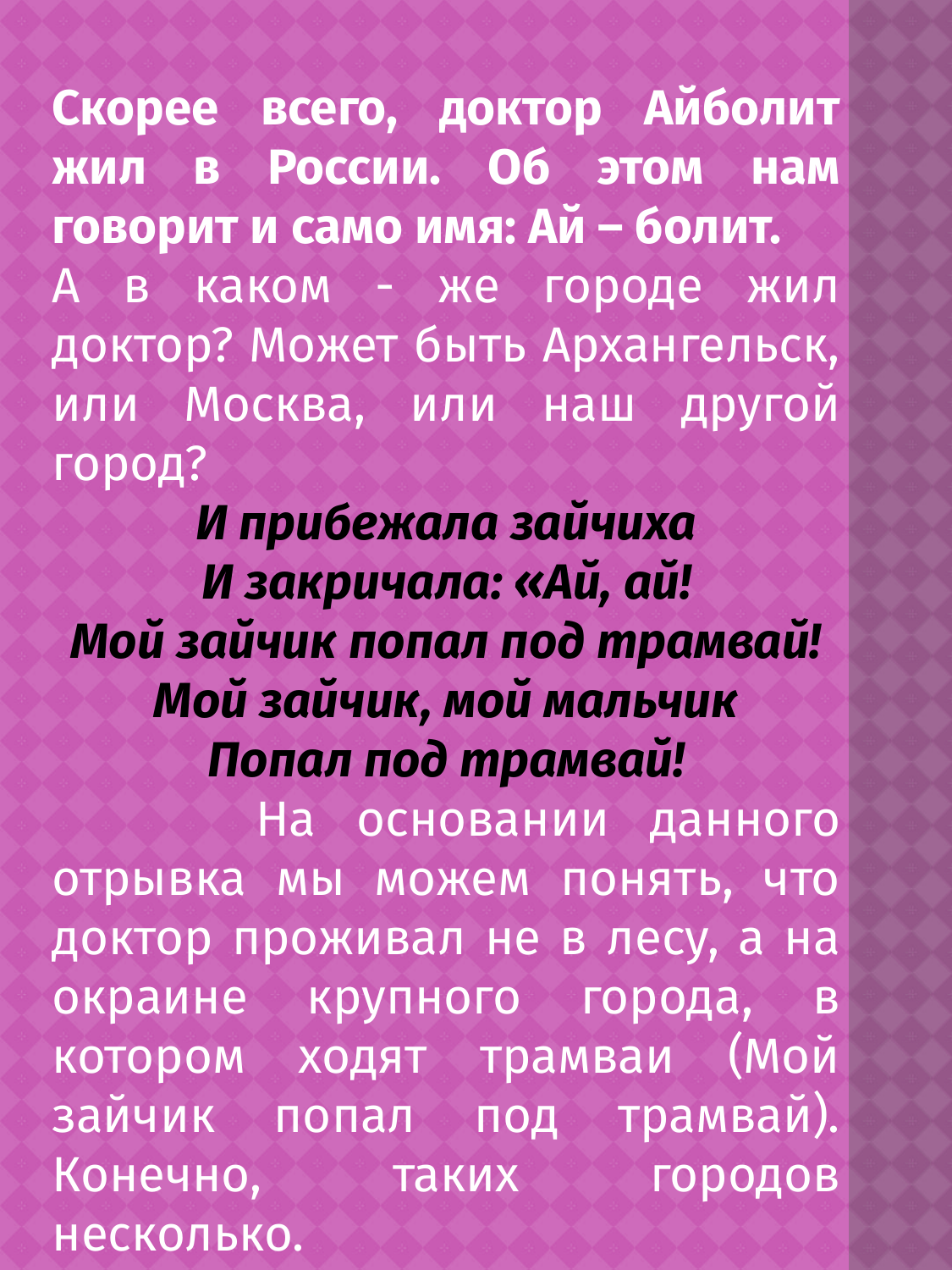

#
Скорее всего, доктор Айболит жил в России. Об этом нам говорит и само имя: Ай – болит.
А в каком - же городе жил доктор? Может быть Архангельск, или Москва, или наш другой город?
И прибежала зайчиха
И закричала: «Ай, ай!
Мой зайчик попал под трамвай!
Мой зайчик, мой мальчик
Попал под трамвай!
     На основании данного отрывка мы можем понять, что доктор проживал не в лесу, а на окраине крупного города, в котором ходят трамваи (Мой зайчик попал под трамвай). Конечно, таких городов несколько.